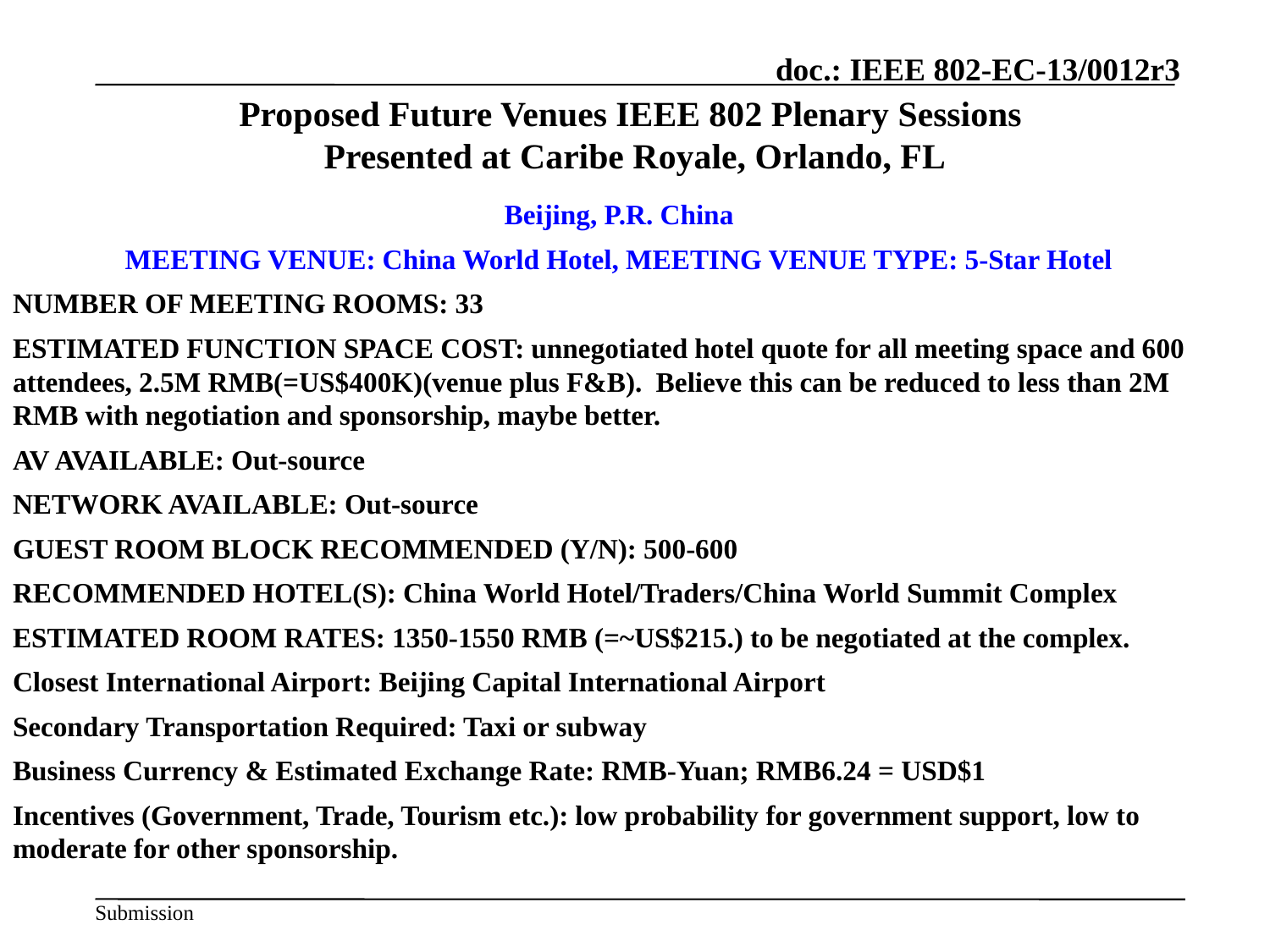

# Proposed Future Venues IEEE 802 Plenary Sessions Presented at Caribe Royale, Orlando, FL
Beijing, P.R. China
MEETING VENUE: China World Hotel, MEETING VENUE TYPE: 5-Star Hotel
NUMBER OF MEETING ROOMS: 33
ESTIMATED FUNCTION SPACE COST: unnegotiated hotel quote for all meeting space and 600 attendees, 2.5M RMB(=US$400K)(venue plus F&B).  Believe this can be reduced to less than 2M RMB with negotiation and sponsorship, maybe better.
AV AVAILABLE: Out-source
NETWORK AVAILABLE: Out-source
GUEST ROOM BLOCK RECOMMENDED (Y/N): 500-600
RECOMMENDED HOTEL(S): China World Hotel/Traders/China World Summit Complex
ESTIMATED ROOM RATES: 1350-1550 RMB (=~US$215.) to be negotiated at the complex.
Closest International Airport: Beijing Capital International Airport
Secondary Transportation Required: Taxi or subway
Business Currency & Estimated Exchange Rate: RMB-Yuan; RMB6.24 = USD$1
Incentives (Government, Trade, Tourism etc.): low probability for government support, low to moderate for other sponsorship.